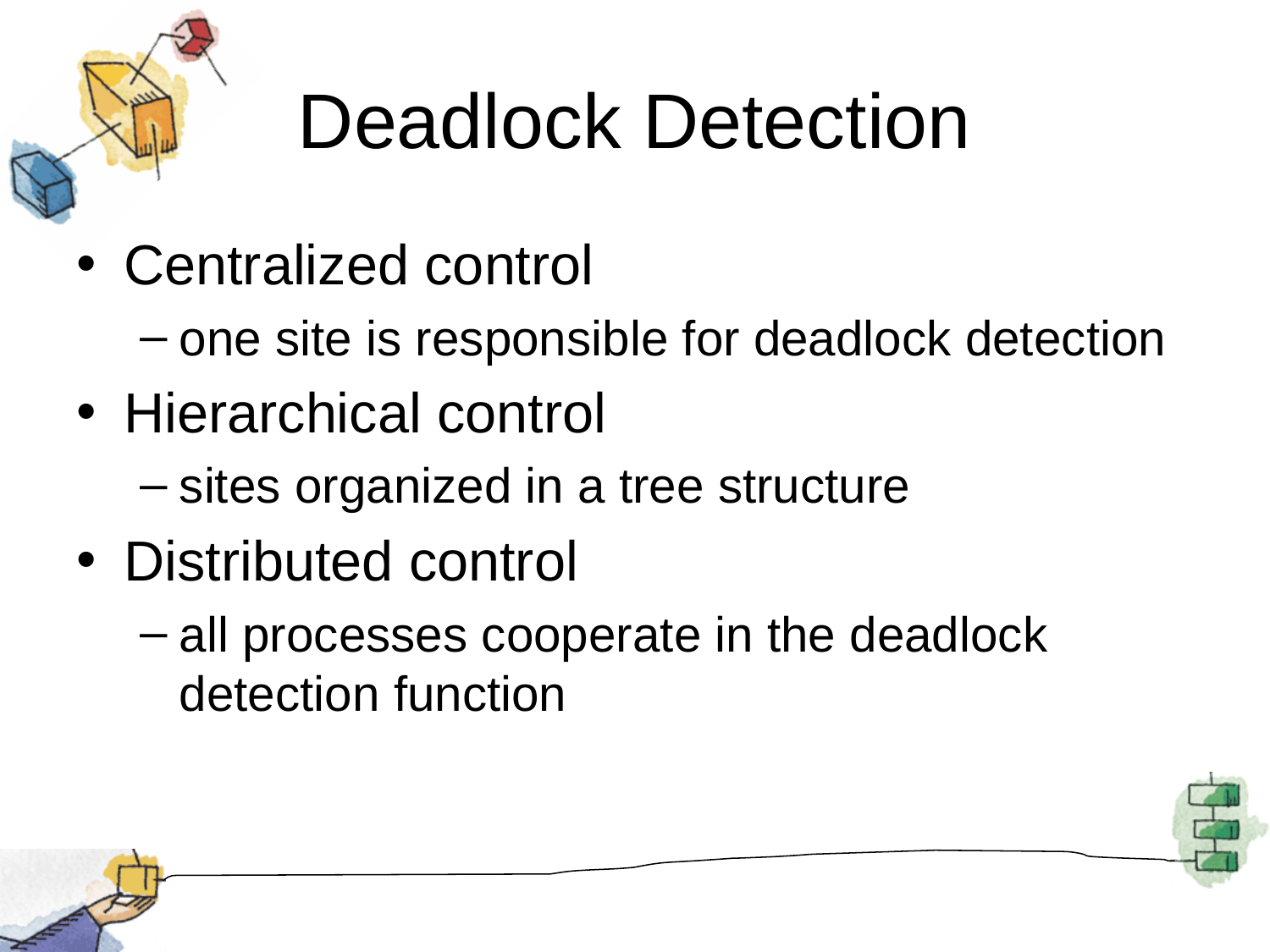

# Deadlock Detection
Centralized control
one site is responsible for deadlock detection
Hierarchical control
sites organized in a tree structure
Distributed control
all processes cooperate in the deadlock detection function